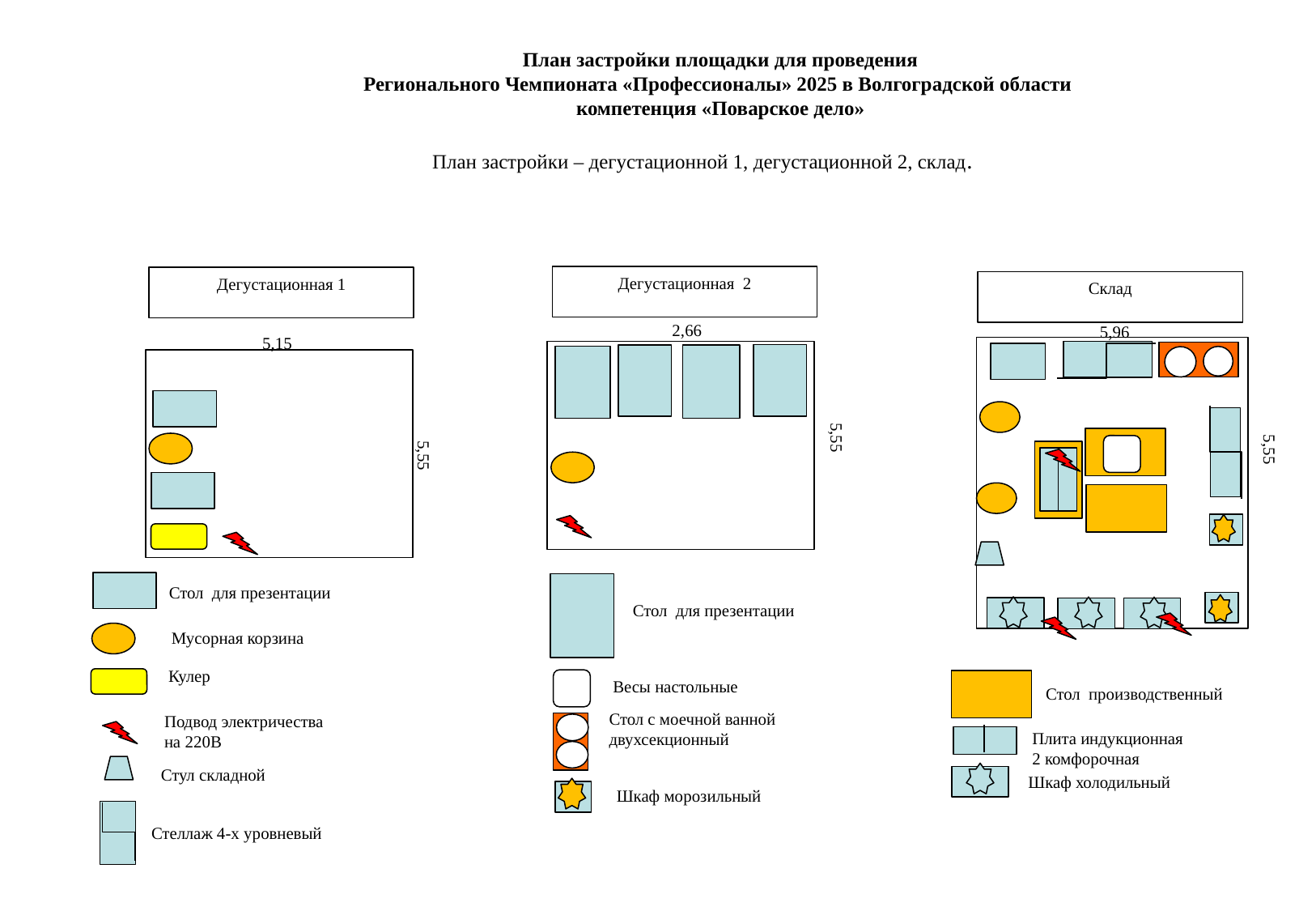

План застройки площадки для проведения
Регионального Чемпионата «Профессионалы» 2025 в Волгоградской области
компетенция «Поварское дело»

План застройки – дегустационной 1, дегустационной 2, склад.
Дегуcтационная  2
Дегустационная 1
Склад
2,66
5,96

5,15

5,55

5,55

5,55

Стол  для презентации

Стол  для презентации

Мусорная корзина

Кулер

Весы настольные
Стол  производственный
Стол с моечной ванной  двухсекционный
Подвод электричества на 220В

Плита индукционная
2 комфорочная

Стул складной

Шкаф холодильный

Шкаф морозильный

Стеллаж 4-х уровневый